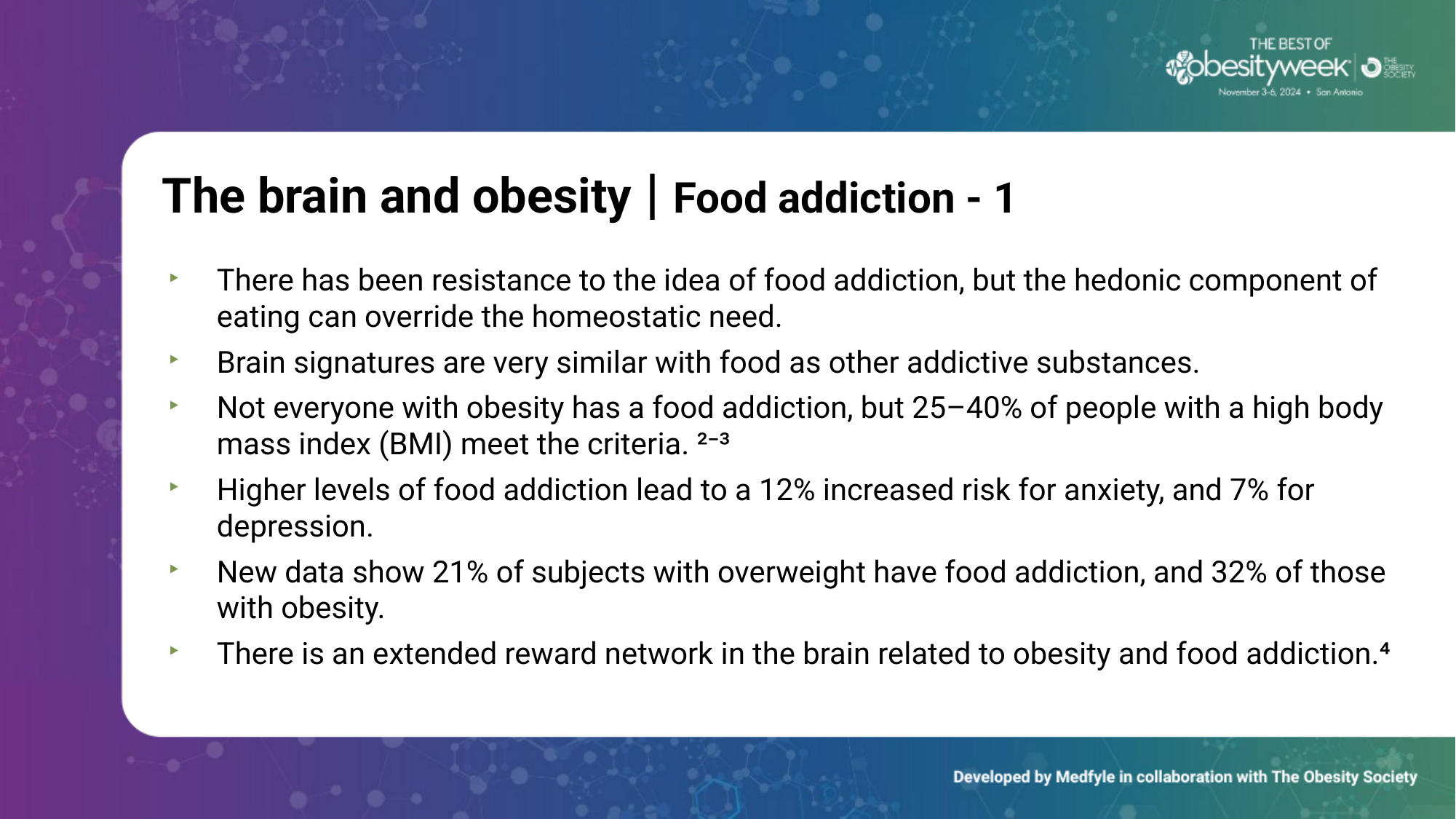

# The brain and obesity | Food addiction - 1
There has been resistance to the idea of food addiction, but the hedonic component of eating can override the homeostatic need.
Brain signatures are very similar with food as other addictive substances.
Not everyone with obesity has a food addiction, but 25–40% of people with a high body mass index (BMI) meet the criteria. ²⁻³
Higher levels of food addiction lead to a 12% increased risk for anxiety, and 7% for depression.
New data show 21% of subjects with overweight have food addiction, and 32% of those with obesity.
There is an extended reward network in the brain related to obesity and food addiction.⁴